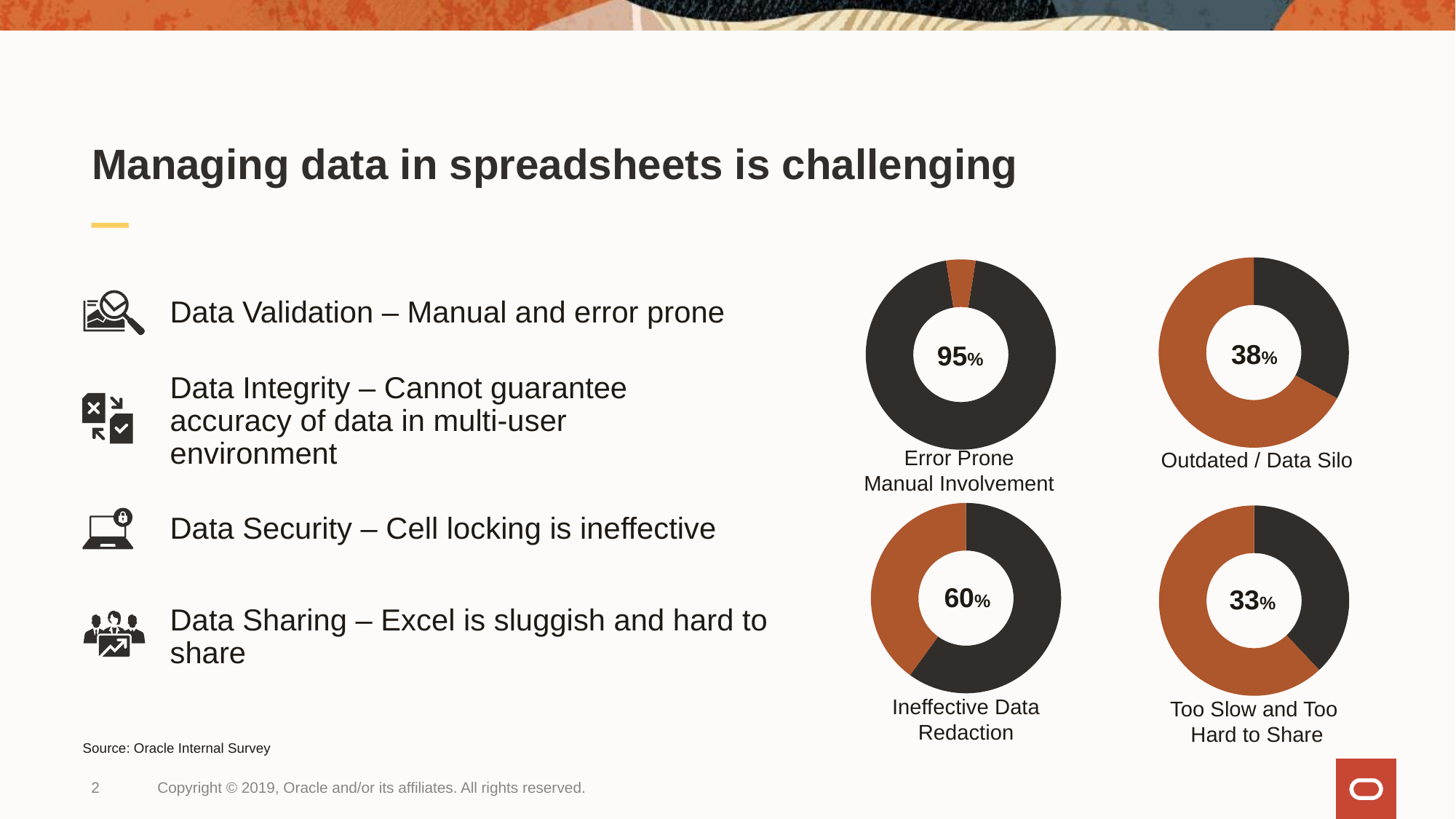

# Managing data in spreadsheets is challenging

### Chart

| Category | Sales |
|---|---|
| 1st Qtr | 33.0 |
| 2nd Qtr | 67.0 |
38%
Outdated / Data Silo

### Chart

| Category | Sales |
|---|---|
| 1st Qtr | 95.0 |
| 2nd Qtr | 5.0 |
95%
Error Prone
Manual Involvement
Data Validation – Manual and error prone

Data Integrity – Cannot guarantee accuracy of data in multi-user environment

Data Security – Cell locking is ineffective

### Chart

| Category | Sales |
|---|---|
| 1st Qtr | 60.0 |
| 2nd Qtr | 40.0 |
60%
Ineffective Data Redaction

### Chart

| Category | Sales |
|---|---|
| 1st Qtr | 38.0 |
| 2nd Qtr | 62.0 |
33%
Too Slow and Too
Hard to Share

Data Sharing – Excel is sluggish and hard to share

Source: Oracle Internal Survey
2
Copyright © 2019, Oracle and/or its affiliates. All rights reserved.